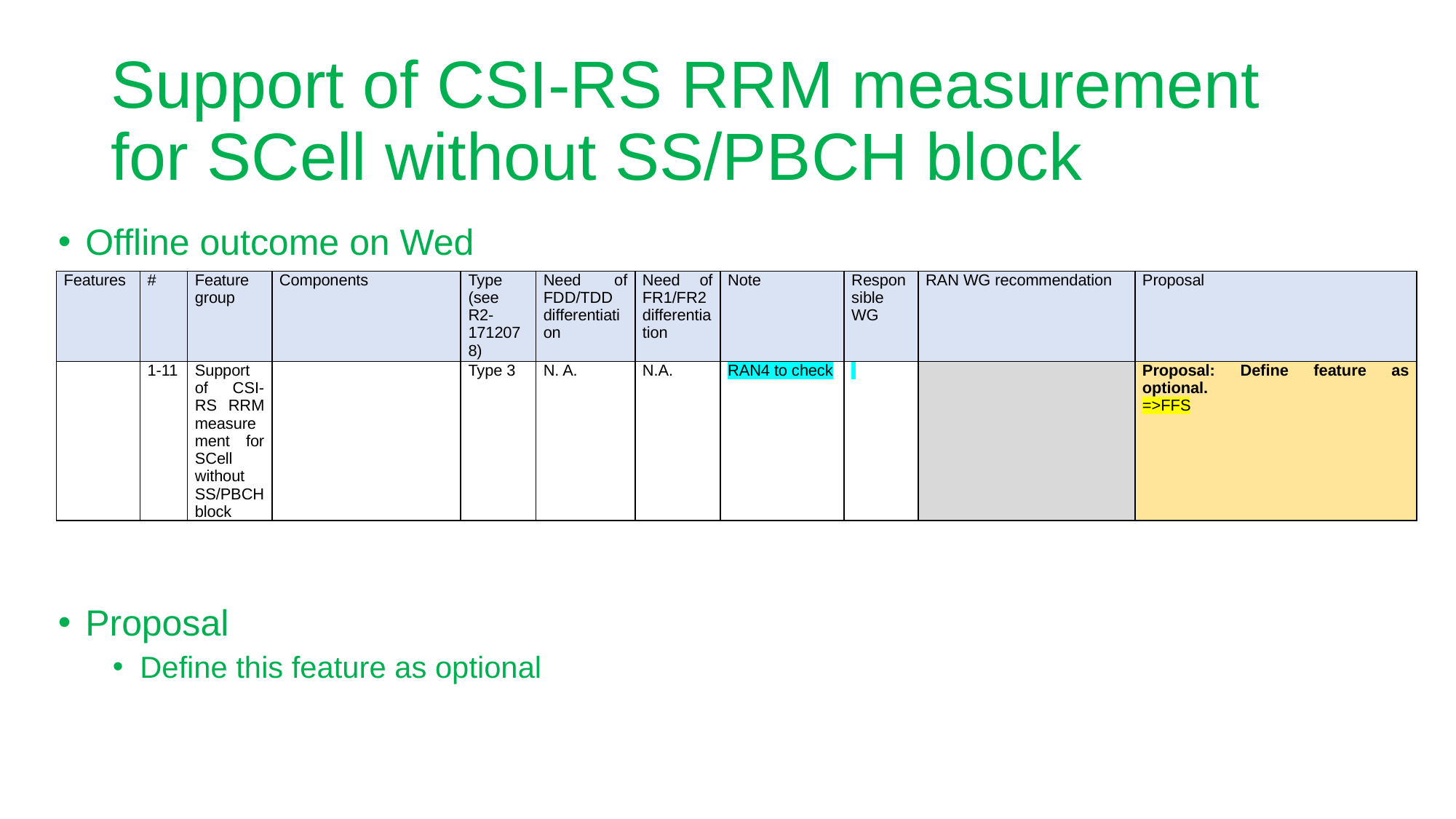

# Support of CSI-RS RRM measurement for SCell without SS/PBCH block
Offline outcome on Wed

Proposal
Define this feature as optional
| Features | # | Feature group | Components | Type (see R2-1712078) | Need of FDD/TDD differentiation | Need of FR1/FR2 differentiation | Note | Responsible WG | RAN WG recommendation | Proposal |
| --- | --- | --- | --- | --- | --- | --- | --- | --- | --- | --- |
|  | 1-11 | Support of CSI-RS RRM measurement for SCell without SS/PBCH block |  | Type 3 | N. A. | N.A. | RAN4 to check |  |  | Proposal: Define feature as optional. =>FFS |